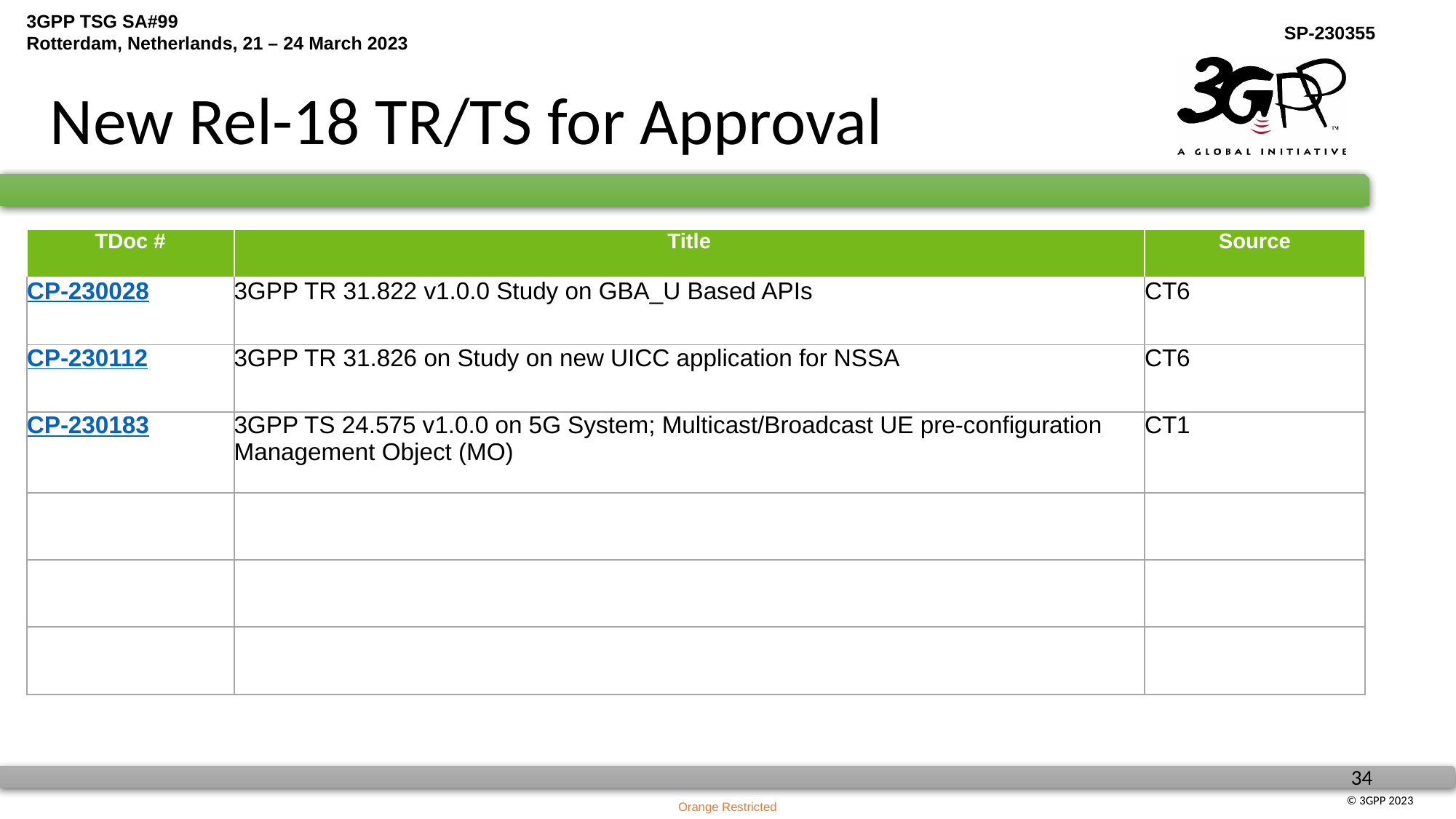

# New Rel-18 TR/TS for Approval
| TDoc # | Title | Source |
| --- | --- | --- |
| CP-230028 | 3GPP TR 31.822 v1.0.0 Study on GBA\_U Based APIs | CT6 |
| CP-230112 | 3GPP TR 31.826 on Study on new UICC application for NSSA | CT6 |
| CP-230183 | 3GPP TS 24.575 v1.0.0 on 5G System; Multicast/Broadcast UE pre-configuration Management Object (MO) | CT1 |
|  |  |  |
|  |  |  |
|  |  |  |